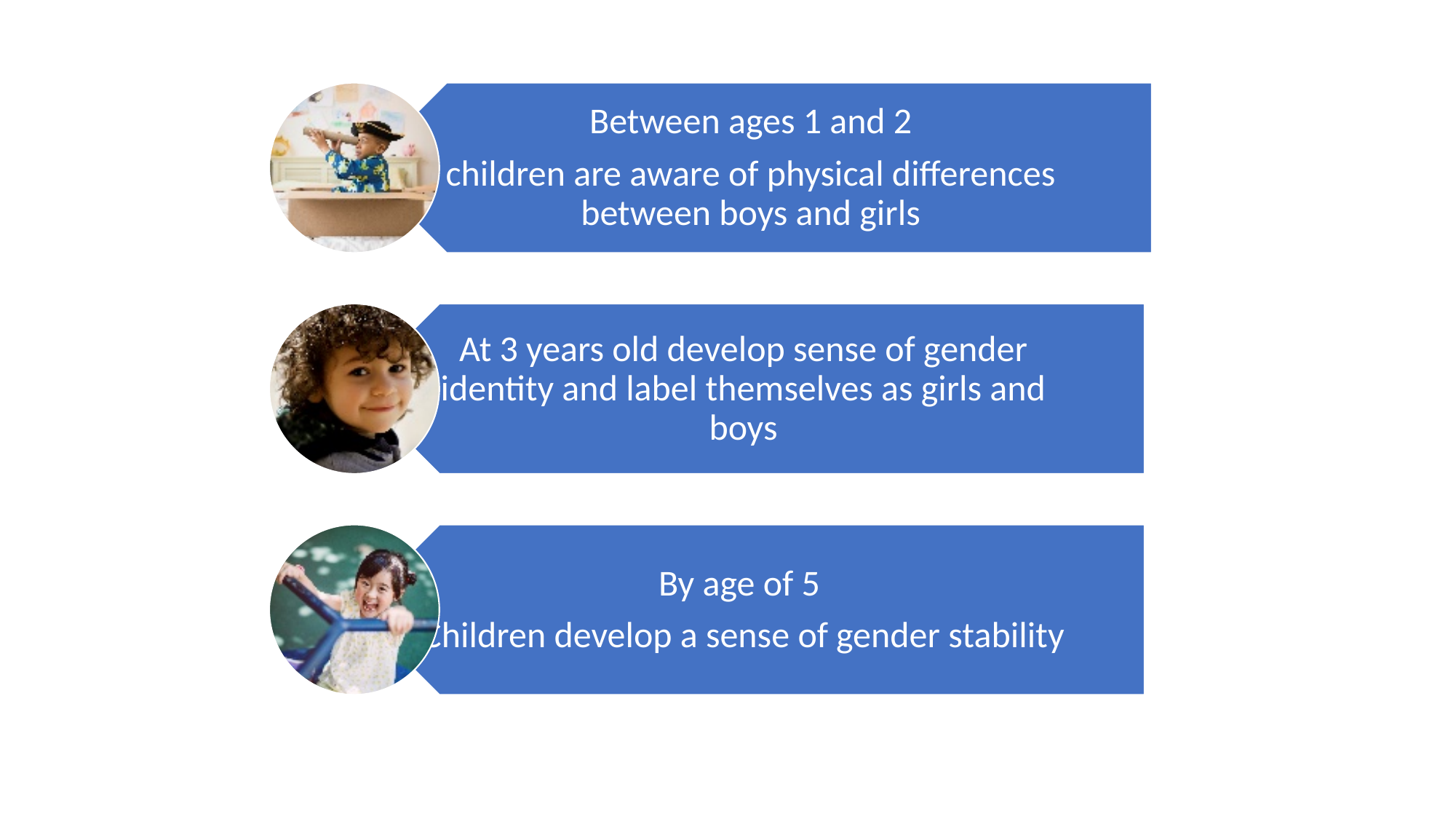

Between ages 1 and 2
children are aware of physical differences between boys and girls
At 3 years old develop sense of gender identity and label themselves as girls and boys
By age of 5
Children develop a sense of gender stability